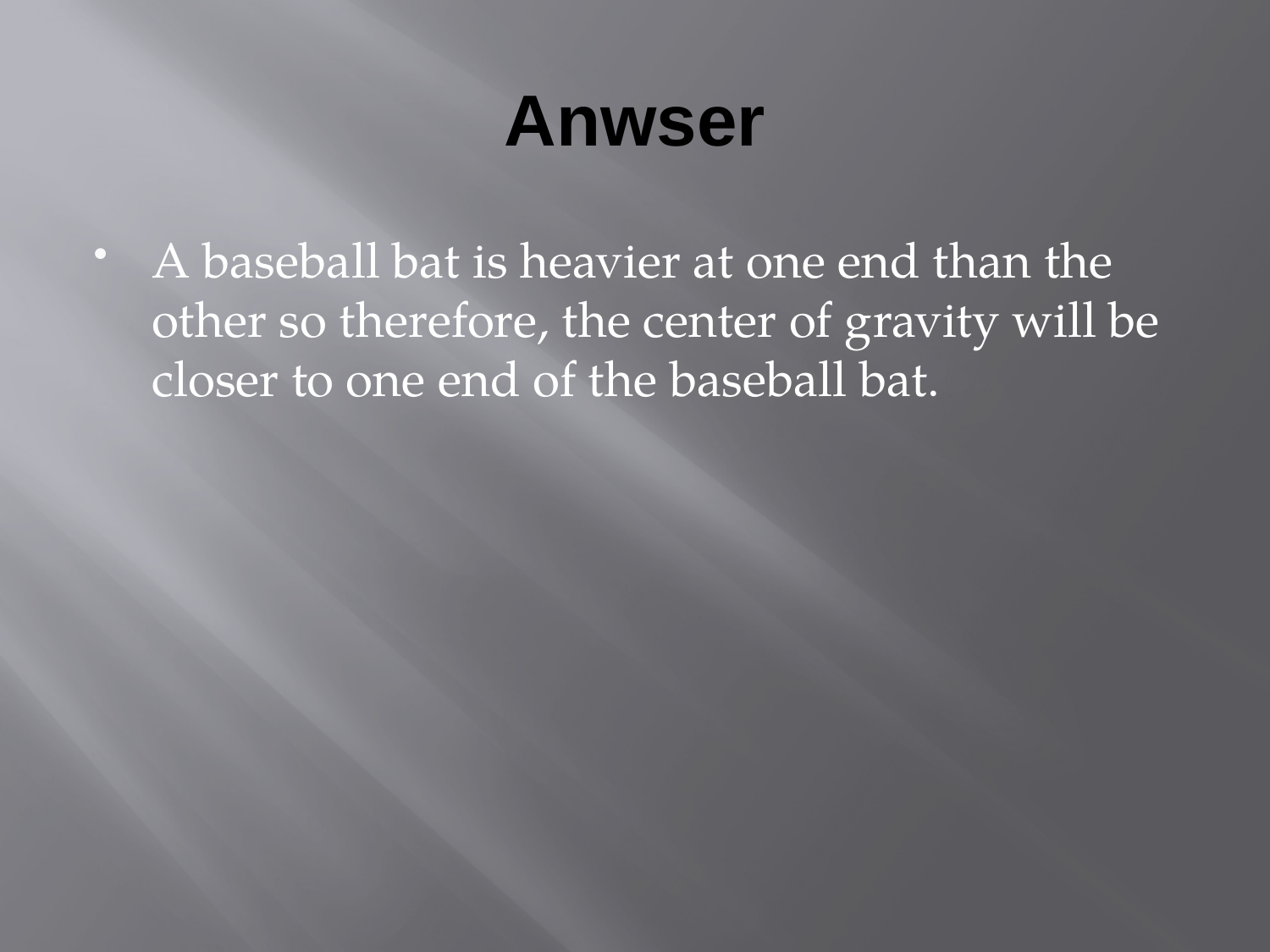

# Anwser
A baseball bat is heavier at one end than the other so therefore, the center of gravity will be closer to one end of the baseball bat.